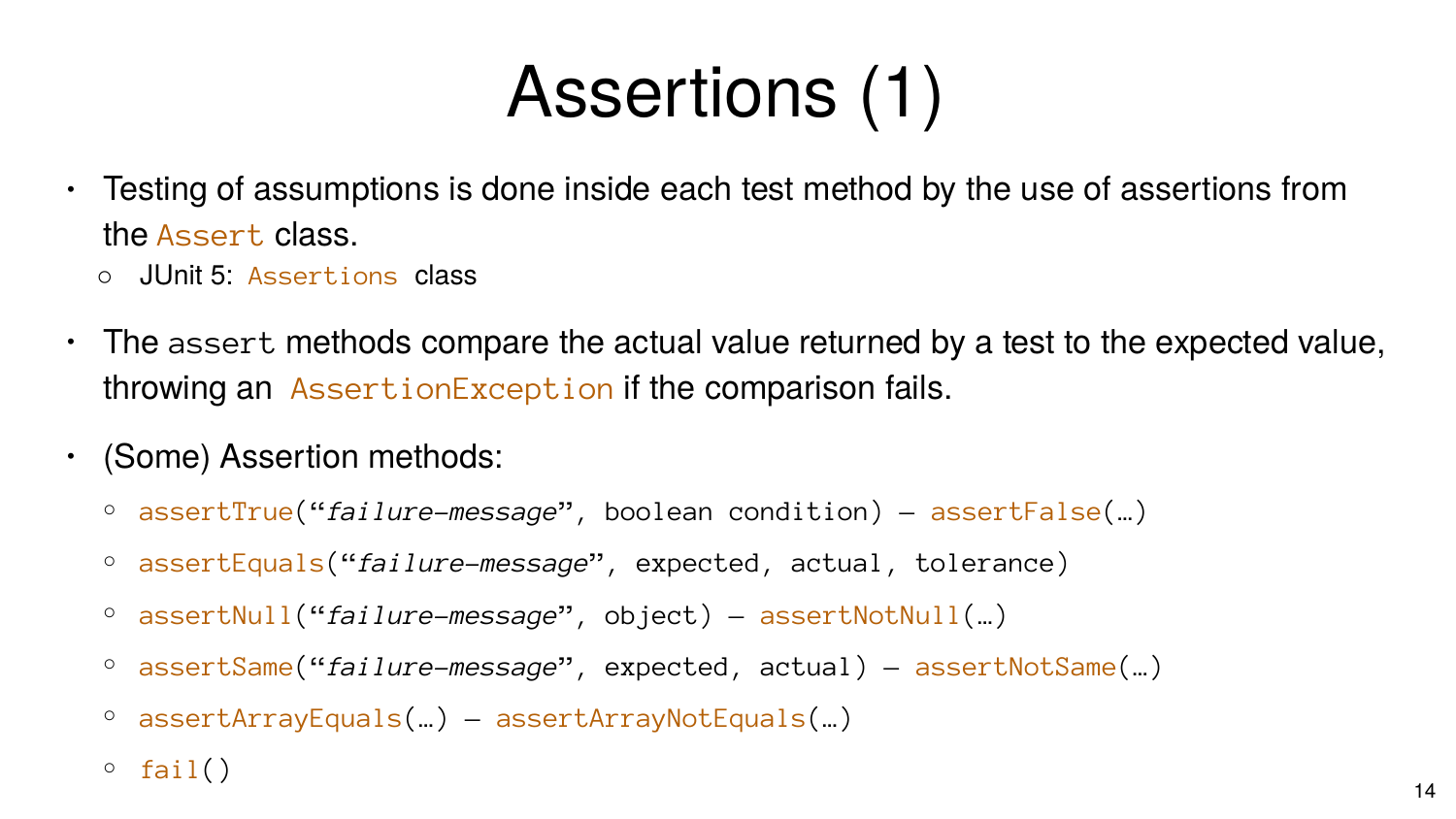

# Assertions (1)
Testing of assumptions is done inside each test method by the use of assertions from the Assert class.
JUnit 5:  Assertions class
The assert methods compare the actual value returned by a test to the expected value, throwing an  AssertionException if the comparison fails.
(Some) Assertion methods:
assertTrue(“failure-message”, boolean condition) — assertFalse(…)
assertEquals(“failure-message”, expected, actual, tolerance)
assertNull(“failure-message”, object) — assertNotNull(…)
assertSame(“failure-message”, expected, actual) — assertNotSame(…)
assertArrayEquals(…) — assertArrayNotEquals(…)
fail()
14